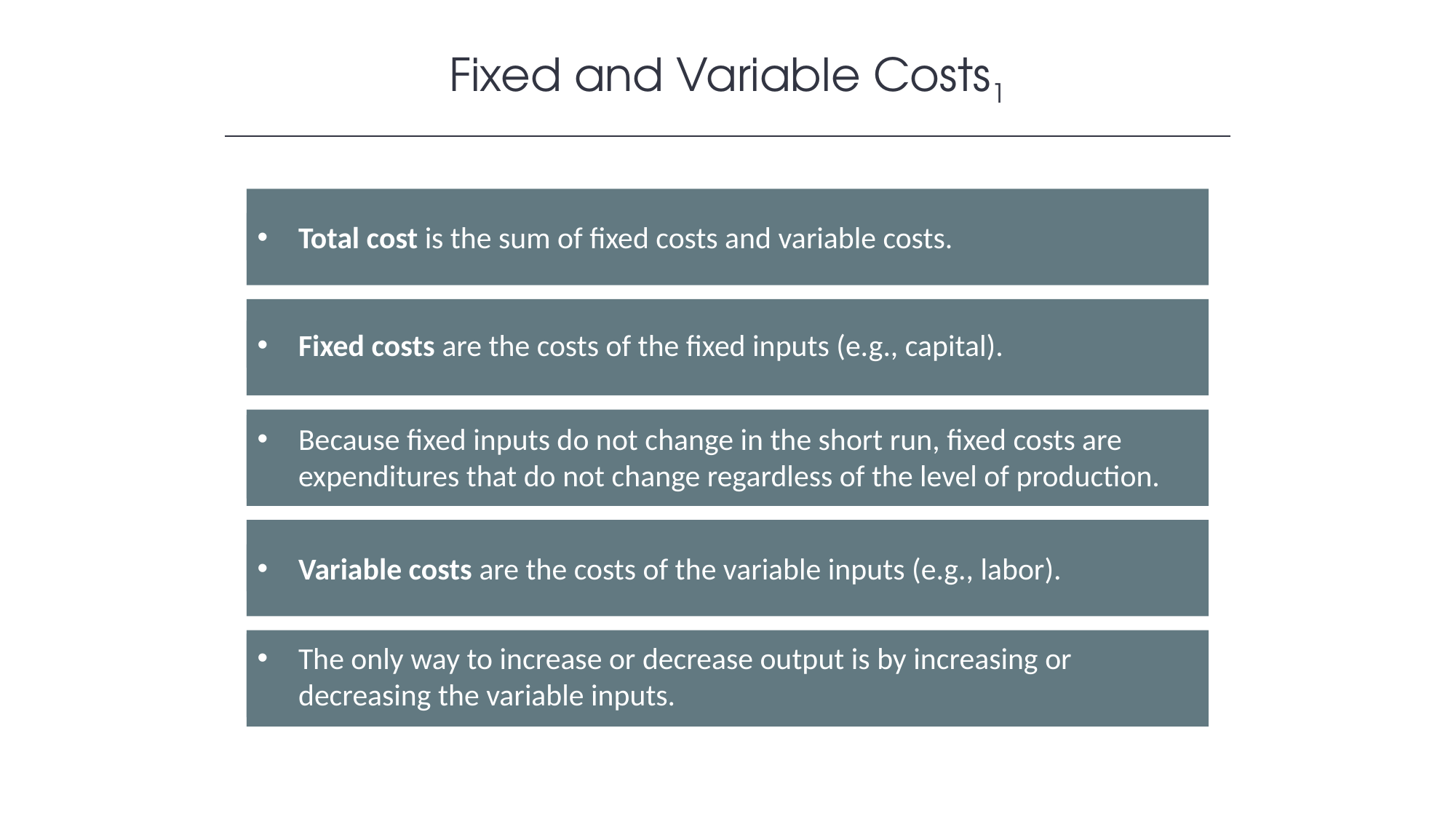

Fixed and Variable Costs1

Total cost is the sum of fixed costs and variable costs.

Fixed costs are the costs of the fixed inputs (e.g., capital).

Because fixed inputs do not change in the short run, fixed costs are expenditures that do not change regardless of the level of production.

Variable costs are the costs of the variable inputs (e.g., labor).

The only way to increase or decrease output is by increasing or decreasing the variable inputs.